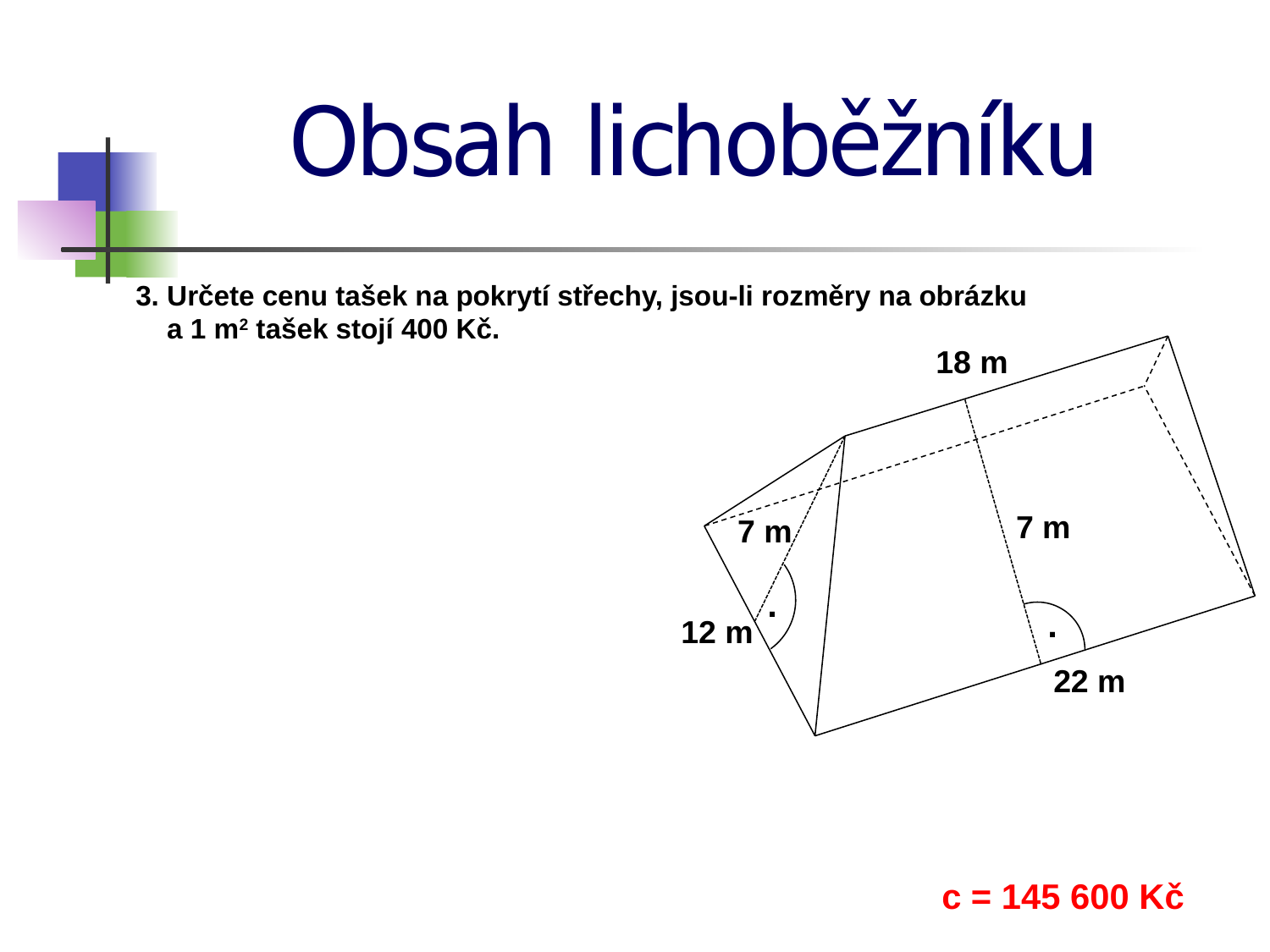

Obsah lichoběžníku
3. Určete cenu tašek na pokrytí střechy, jsou-li rozměry na obrázku
    a 1 m2 tašek stojí 400 Kč.
18 m
7 m
7 m

.
.

12 m
22 m
c = 145 600 Kč